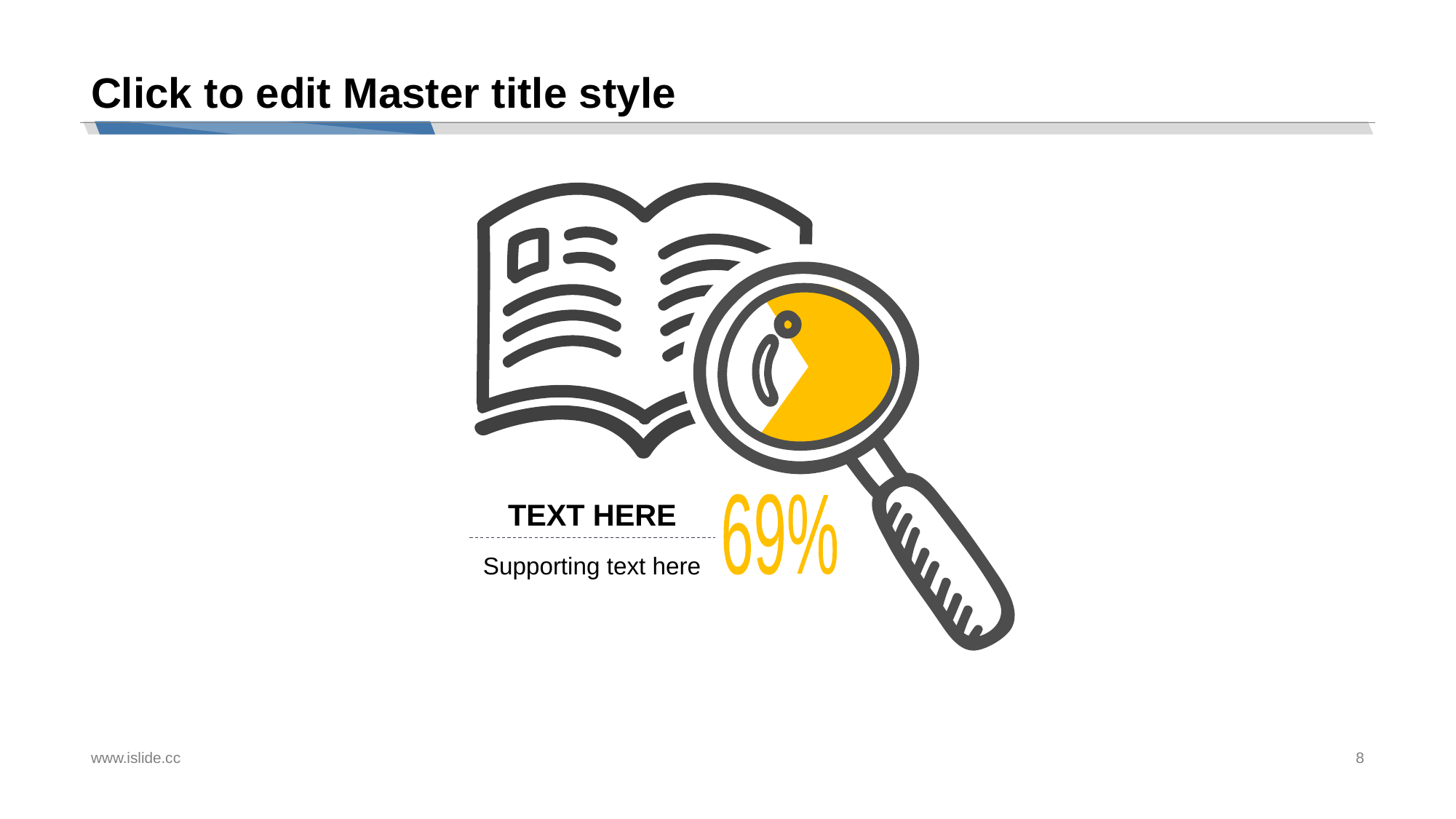

# Click to edit Master title style

TEXT HERE
69%
Supporting text here
www.islide.cc
8